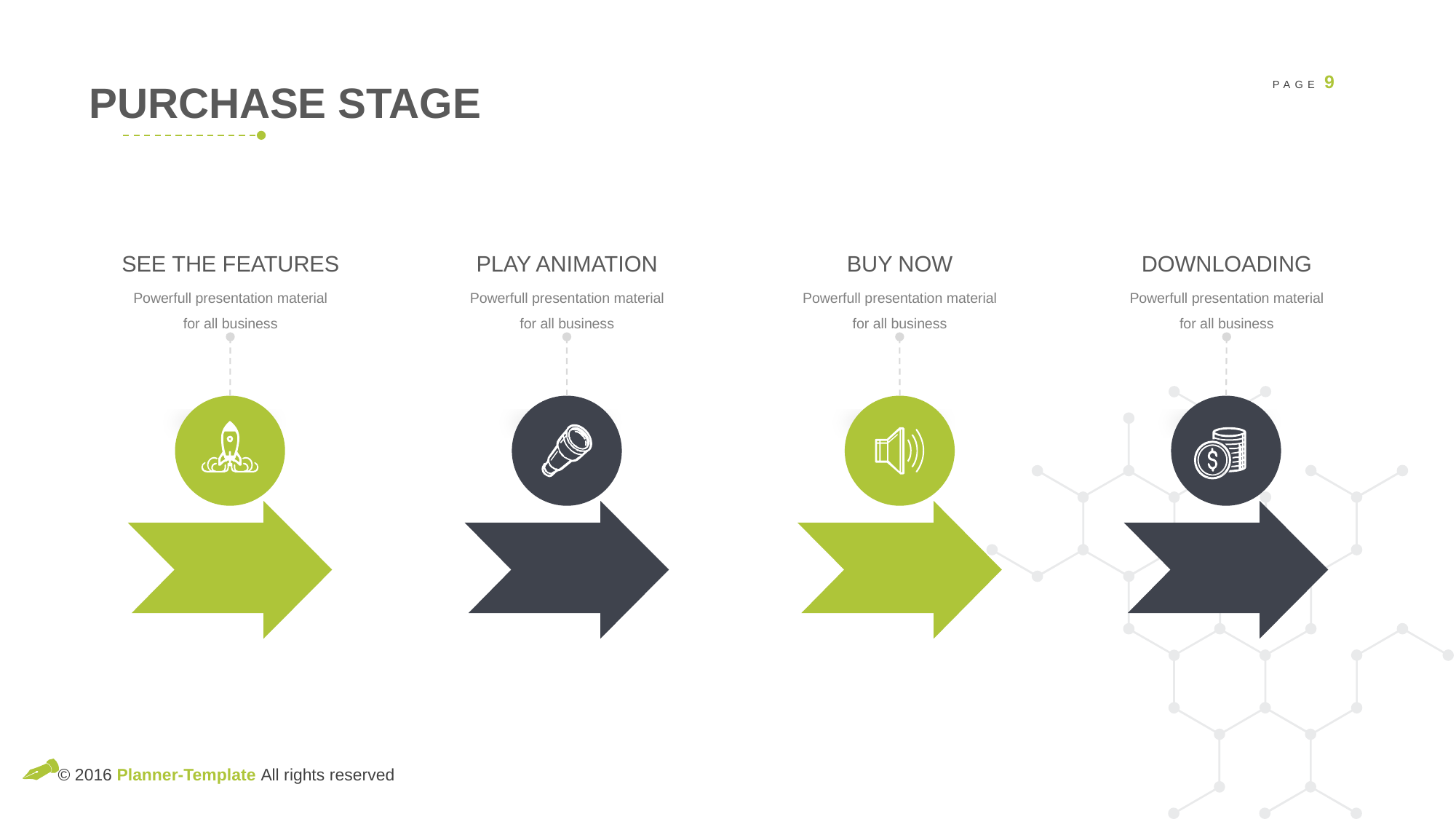

PURCHASE STAGE
SEE THE FEATURES
PLAY ANIMATION
BUY NOW
DOWNLOADING
Powerfull presentation material for all business
Powerfull presentation material for all business
Powerfull presentation material for all business
Powerfull presentation material for all business